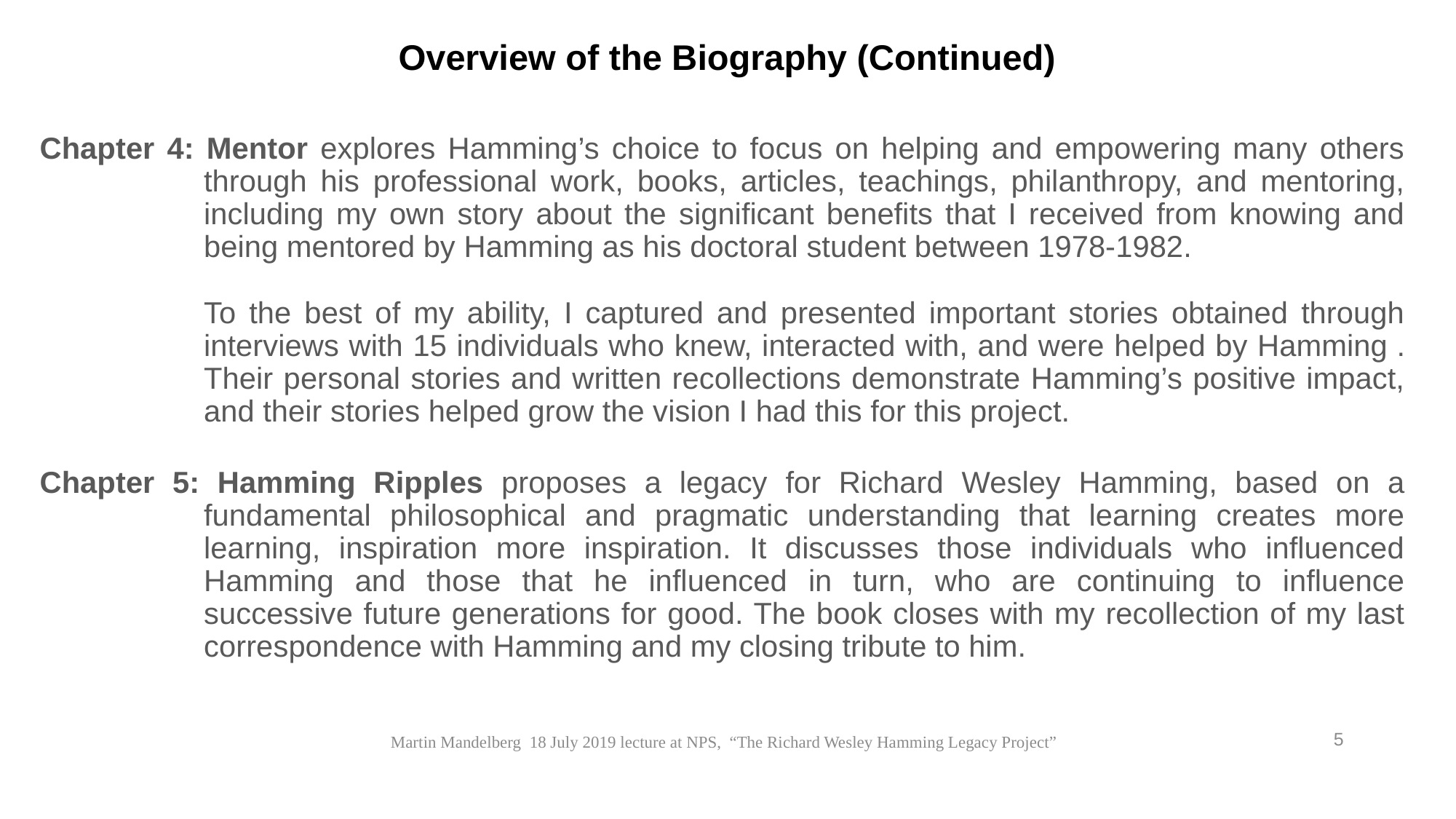

# Overview of the Biography (Continued)
Chapter 4: Mentor explores Hamming’s choice to focus on helping and empowering many others through his professional work, books, articles, teachings, philanthropy, and mentoring, including my own story about the significant benefits that I received from knowing and being mentored by Hamming as his doctoral student between 1978-1982.

To the best of my ability, I captured and presented important stories obtained through interviews with 15 individuals who knew, interacted with, and were helped by Hamming . Their personal stories and written recollections demonstrate Hamming’s positive impact, and their stories helped grow the vision I had this for this project.

Chapter 5: Hamming Ripples proposes a legacy for Richard Wesley Hamming, based on a fundamental philosophical and pragmatic understanding that learning creates more learning, inspiration more inspiration. It discusses those individuals who influenced Hamming and those that he influenced in turn, who are continuing to influence successive future generations for good. The book closes with my recollection of my last correspondence with Hamming and my closing tribute to him.

Martin Mandelberg  18 July 2019 lecture at NPS,  “The Richard Wesley Hamming Legacy Project”
5